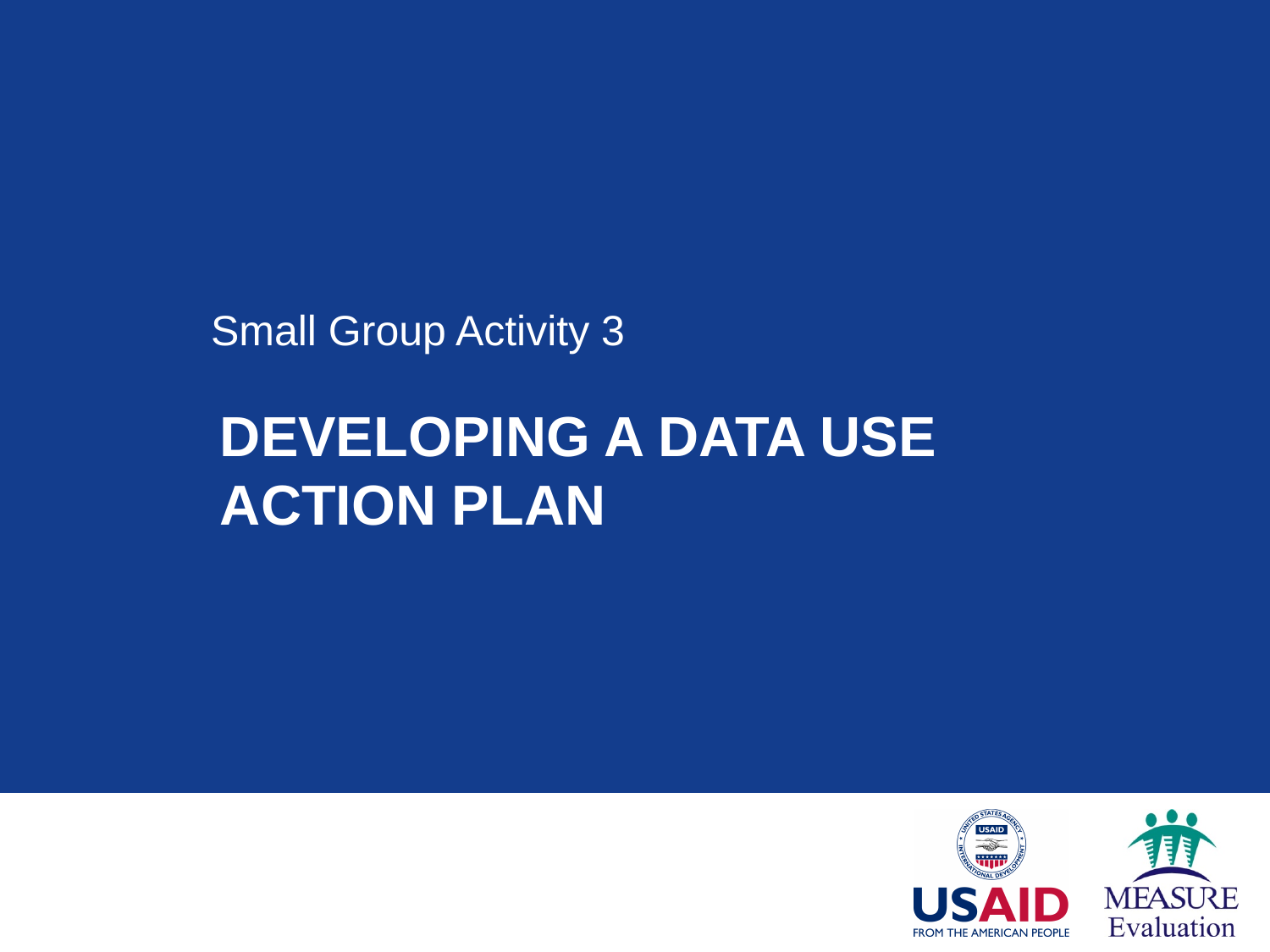

Small Group Activity 3
# Developing a Data Use Action Plan